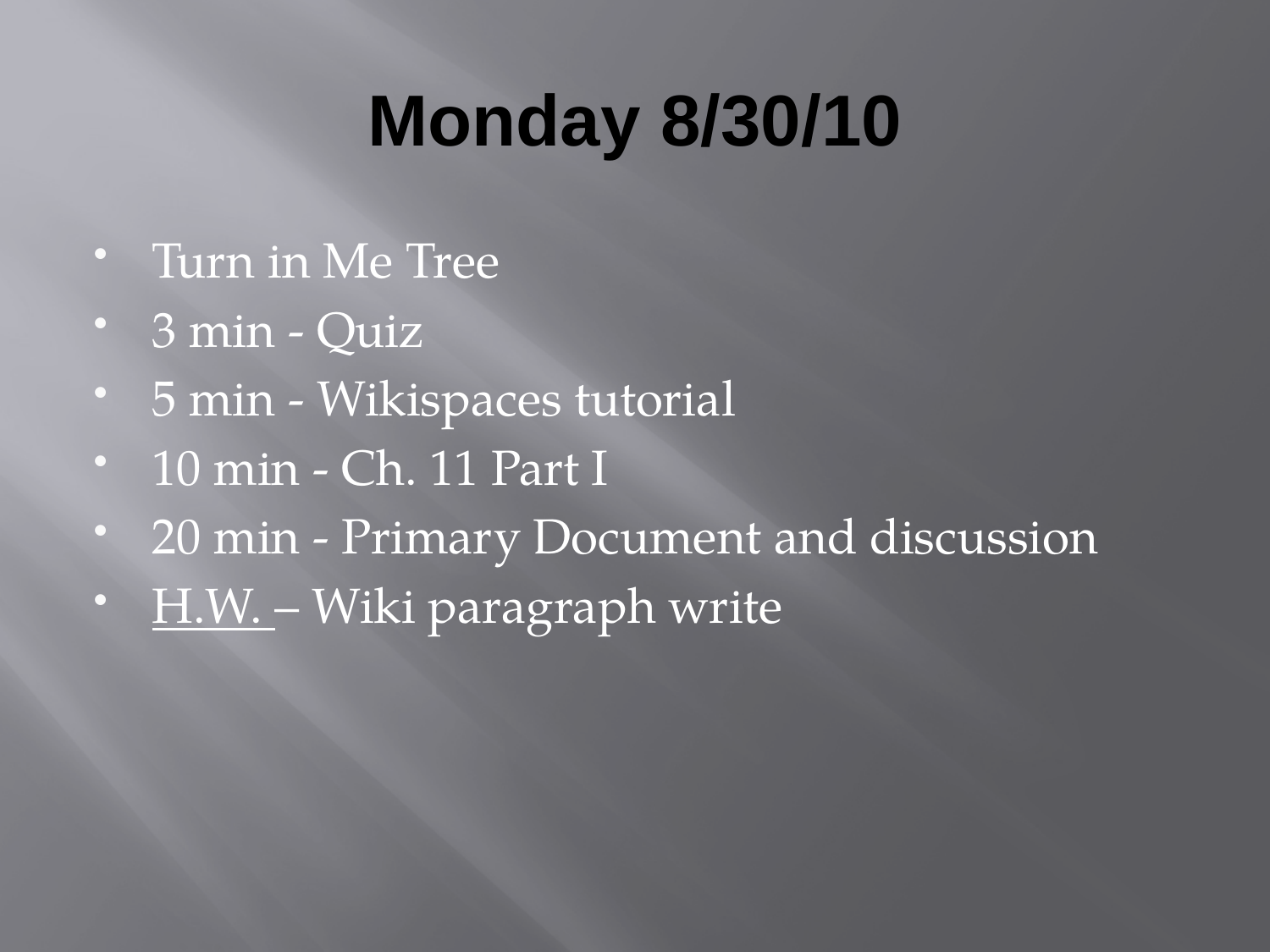

# Monday 8/30/10
Turn in Me Tree
3 min - Quiz
5 min - Wikispaces tutorial
10 min - Ch. 11 Part I
20 min - Primary Document and discussion
H.W. – Wiki paragraph write